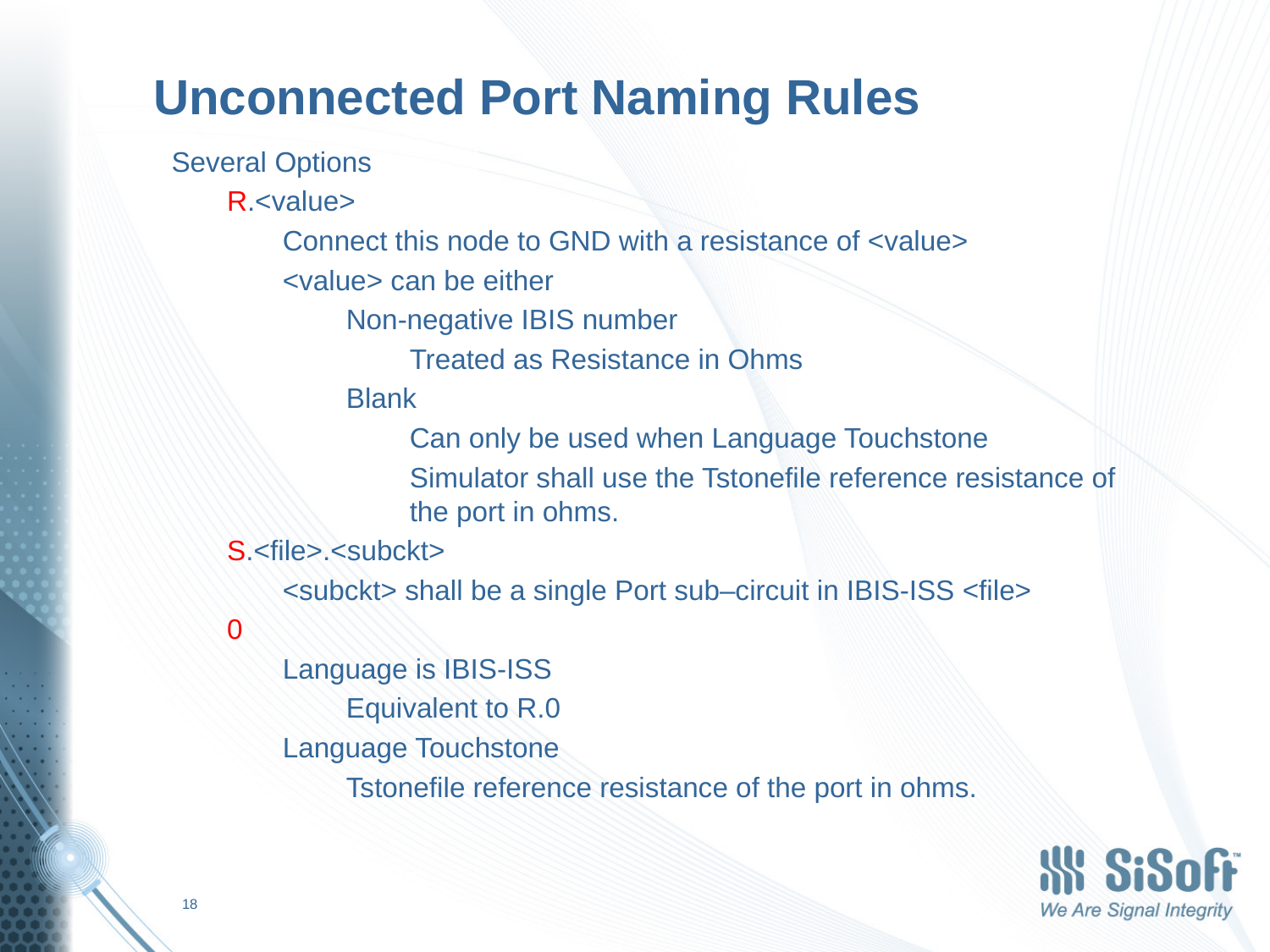

# Unconnected Port Naming Rules
Several Options
R.<value>
Connect this node to GND with a resistance of <value>
<value> can be either
Non-negative IBIS number
Treated as Resistance in Ohms
Blank
Can only be used when Language Touchstone
Simulator shall use the Tstonefile reference resistance of the port in ohms.
S.<file>.<subckt>
<subckt> shall be a single Port sub–circuit in IBIS-ISS <file>
0
Language is IBIS-ISS
Equivalent to R.0
Language Touchstone
Tstonefile reference resistance of the port in ohms.

18